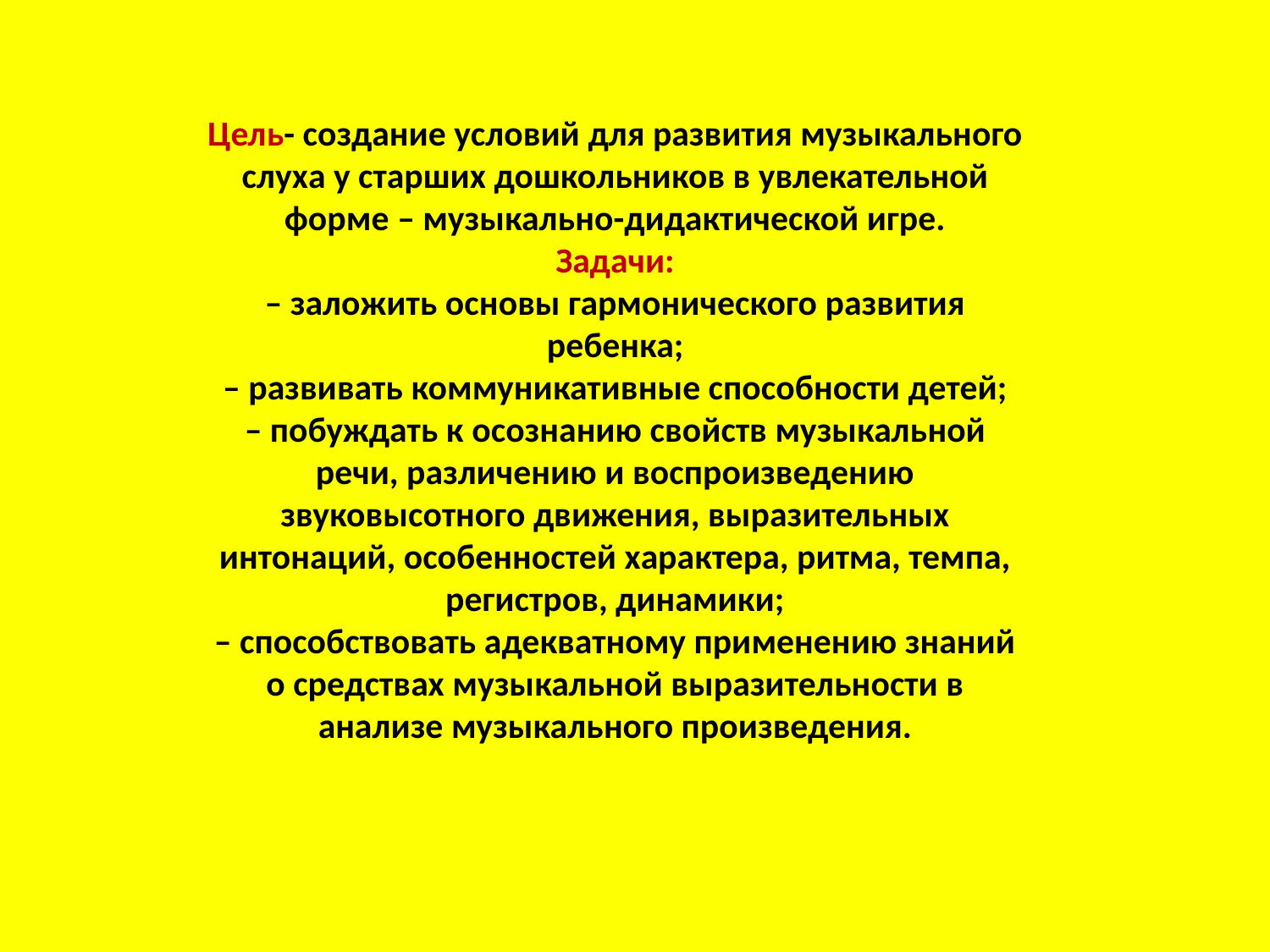

Цель- создание условий для развития музыкального слуха у старших дошкольников в увлекательной форме – музыкально-дидактической игре.
Задачи:
– заложить основы гармонического развития ребенка;
– развивать коммуникативные способности детей;
– побуждать к осознанию свойств музыкальной речи, различению и воспроизведению звуковысотного движения, выразительных интонаций, особенностей характера, ритма, темпа, регистров, динамики;
– способствовать адекватному применению знаний о средствах музыкальной выразительности в анализе музыкального произведения.